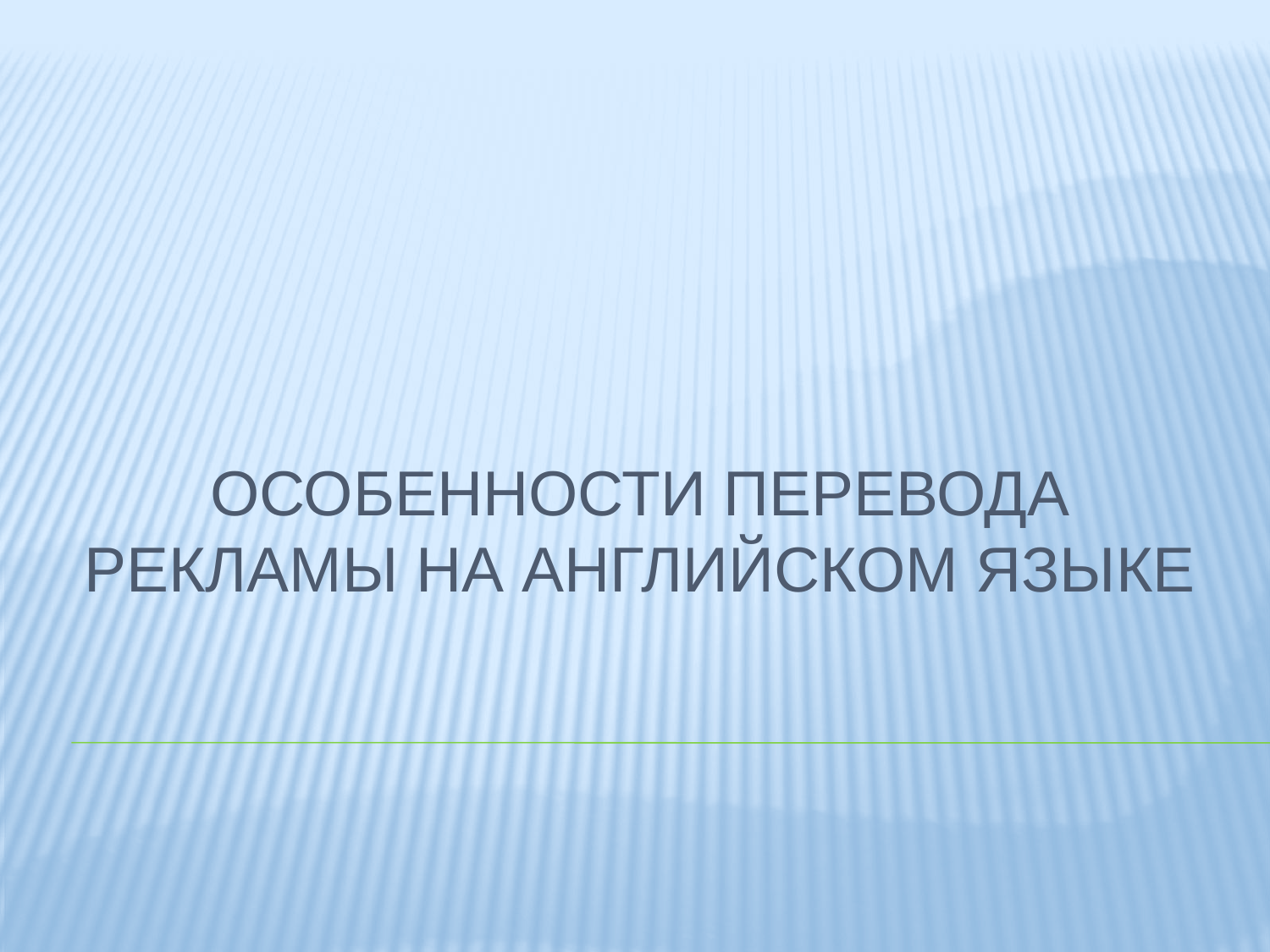

# Особенности перевода рекламы на английском языке